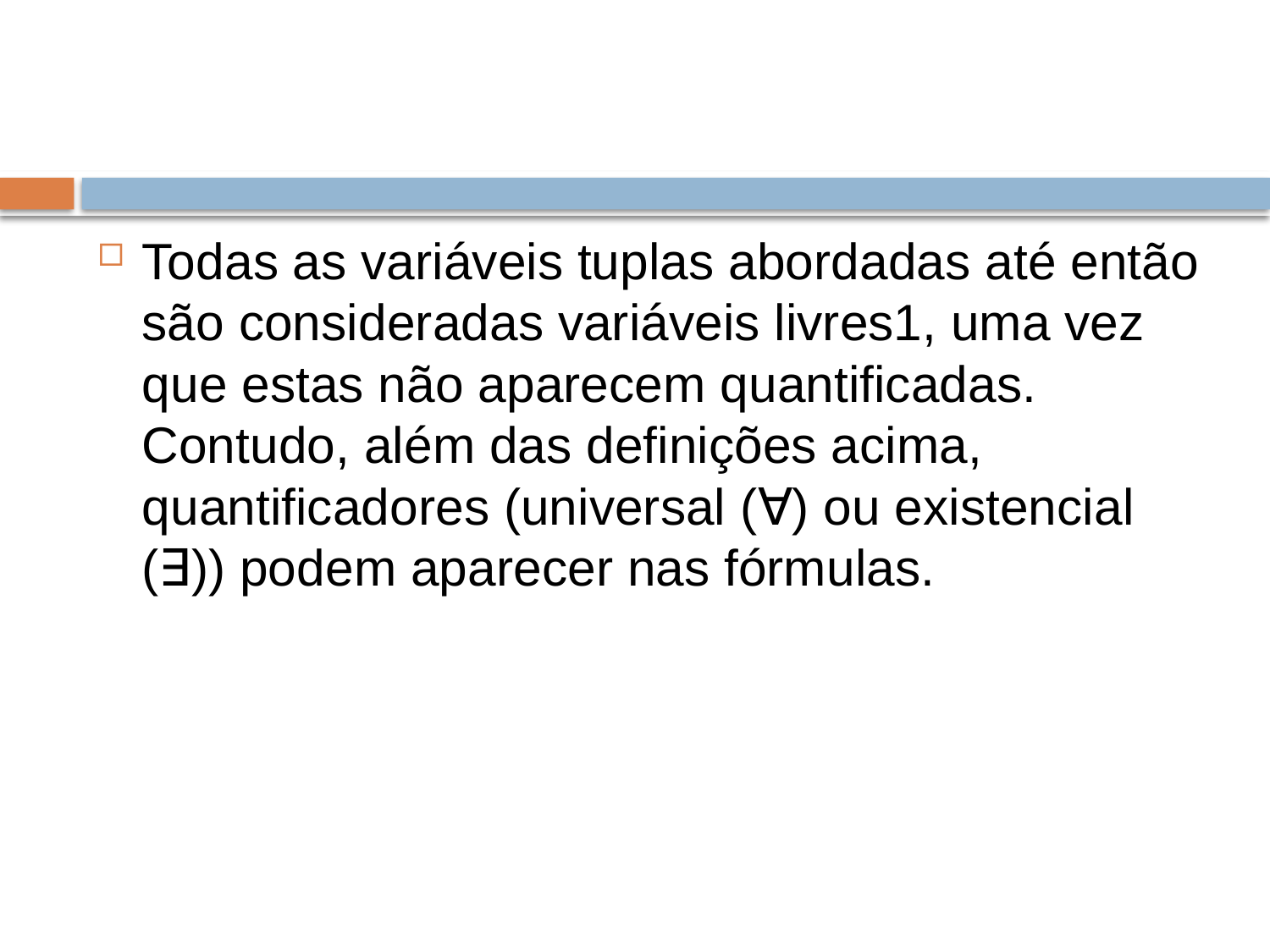

#
Todas as variáveis tuplas abordadas até então são consideradas variáveis livres1, uma vez que estas não aparecem quantificadas. Contudo, além das definições acima, quantificadores (universal (∀) ou existencial (∃)) podem aparecer nas fórmulas.